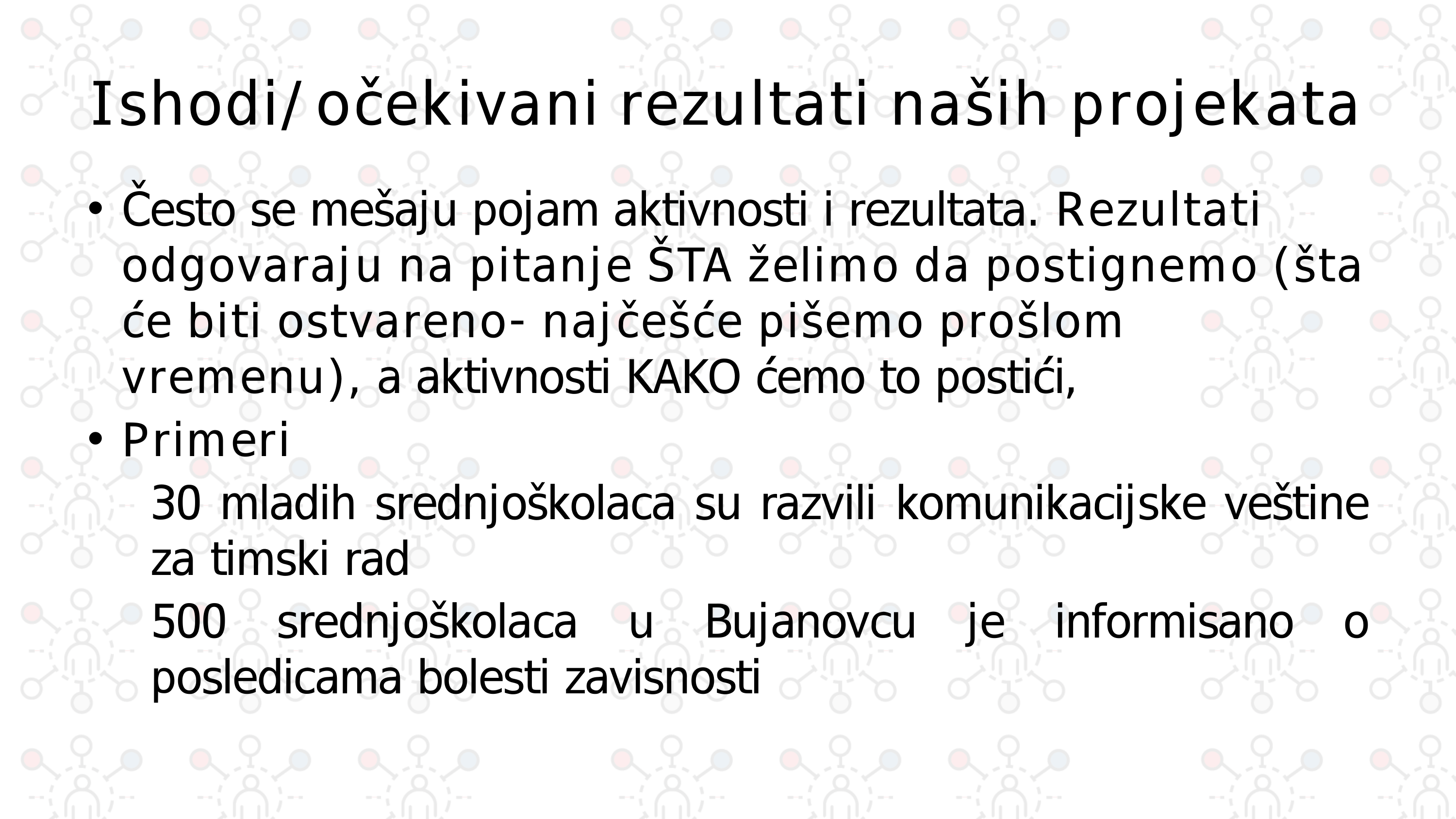

# Ishodi/očekivani rezultati naših projekata
Često se mešaju pojam aktivnosti i rezultata. Rezultati odgovaraju na pitanje ŠTA želimo da postignemo (šta će biti ostvareno- najčešće pišemo prošlom vremenu), a aktivnosti KAKO ćemo to postići,
Primeri
30 mladih srednjoškolaca su razvili komunikacijske veštine za timski rad
500 srednjoškolaca u Bujanovcu je informisano o posledicama bolesti zavisnosti